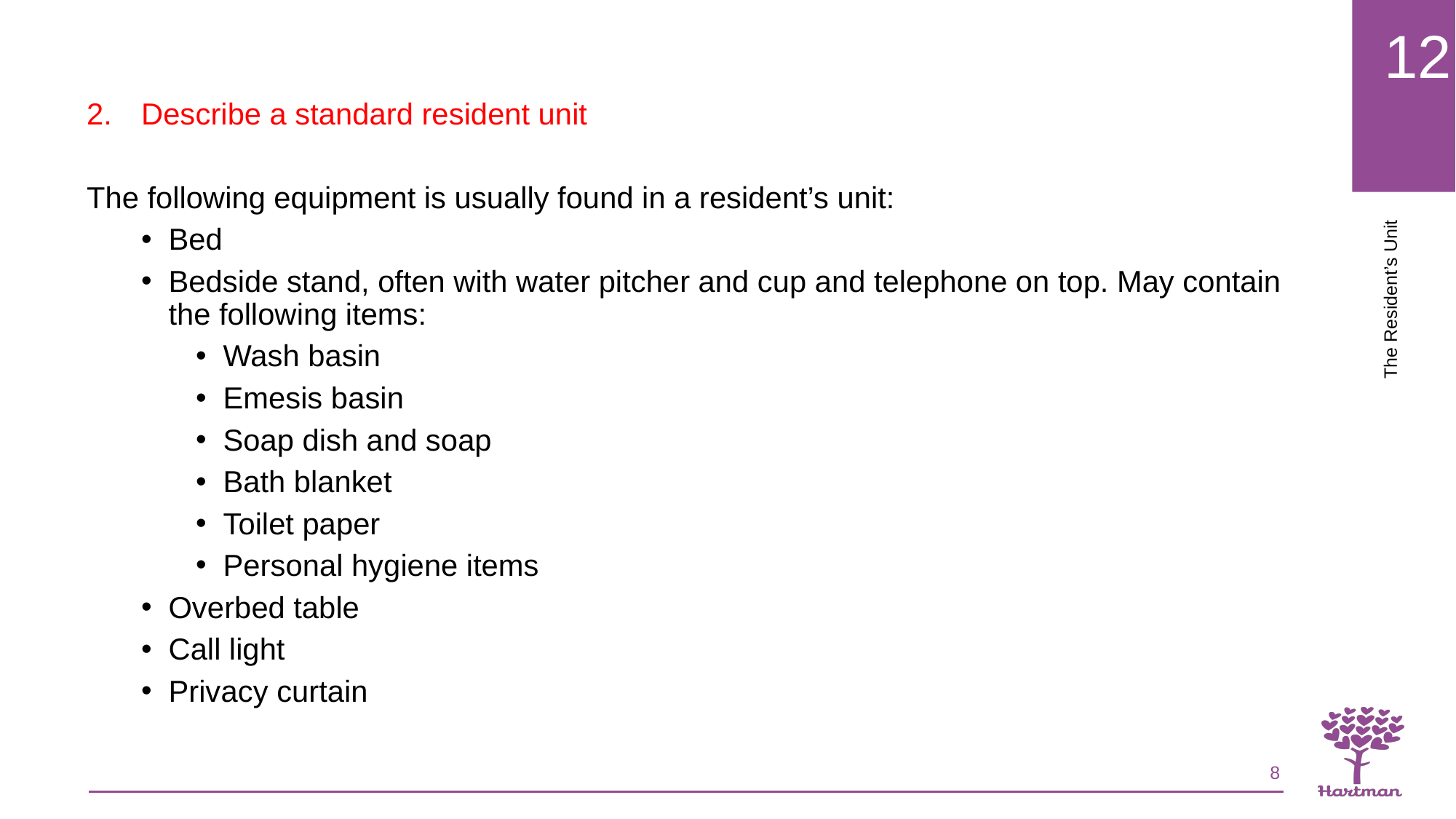

Describe a standard resident unit

The following equipment is usually found in a resident’s unit:
Bed
Bedside stand, often with water pitcher and cup and telephone on top. May contain the following items:
Wash basin
Emesis basin
Soap dish and soap
Bath blanket
Toilet paper
Personal hygiene items
Overbed table
Call light
Privacy curtain

8